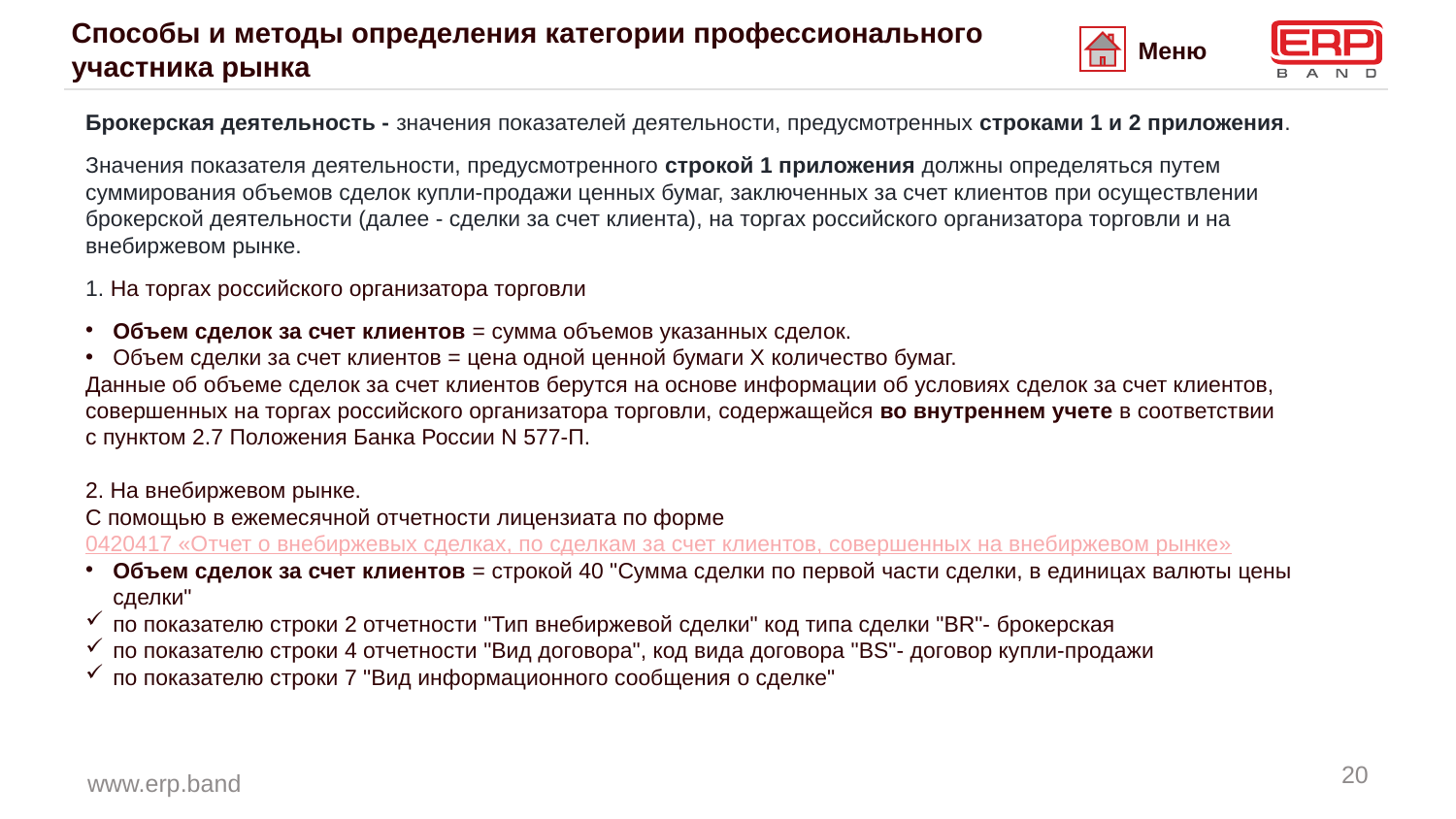

# Способы и методы определения категории профессионального участника рынка

Меню
Брокерская деятельность - значения показателей деятельности, предусмотренных строками 1 и 2 приложения.
Значения показателя деятельности, предусмотренного строкой 1 приложения должны определяться путем суммирования объемов сделок купли-продажи ценных бумаг, заключенных за счет клиентов при осуществлении брокерской деятельности (далее - сделки за счет клиента), на торгах российского организатора торговли и на внебиржевом рынке.
1. На торгах российского организатора торговли
Объем сделок за счет клиентов = сумма объемов указанных сделок.
Объем сделки за счет клиентов = цена одной ценной бумаги Х количество бумаг.
Данные об объеме сделок за счет клиентов берутся на основе информации об условиях сделок за счет клиентов, совершенных на торгах российского организатора торговли, содержащейся во внутреннем учете в соответствии с пунктом 2.7 Положения Банка России N 577-П.

2. На внебиржевом рынке.
С помощью в ежемесячной отчетности лицензиата по форме 0420417 «Отчет о внебиржевых сделках, по сделкам за счет клиентов, совершенных на внебиржевом рынке»
Объем сделок за счет клиентов = строкой 40 "Сумма сделки по первой части сделки, в единицах валюты цены сделки"
по показателю строки 2 отчетности "Тип внебиржевой сделки" код типа сделки "BR"- брокерская
по показателю строки 4 отчетности "Вид договора", код вида договора "BS"- договор купли-продажи
по показателю строки 7 "Вид информационного сообщения о сделке"
20